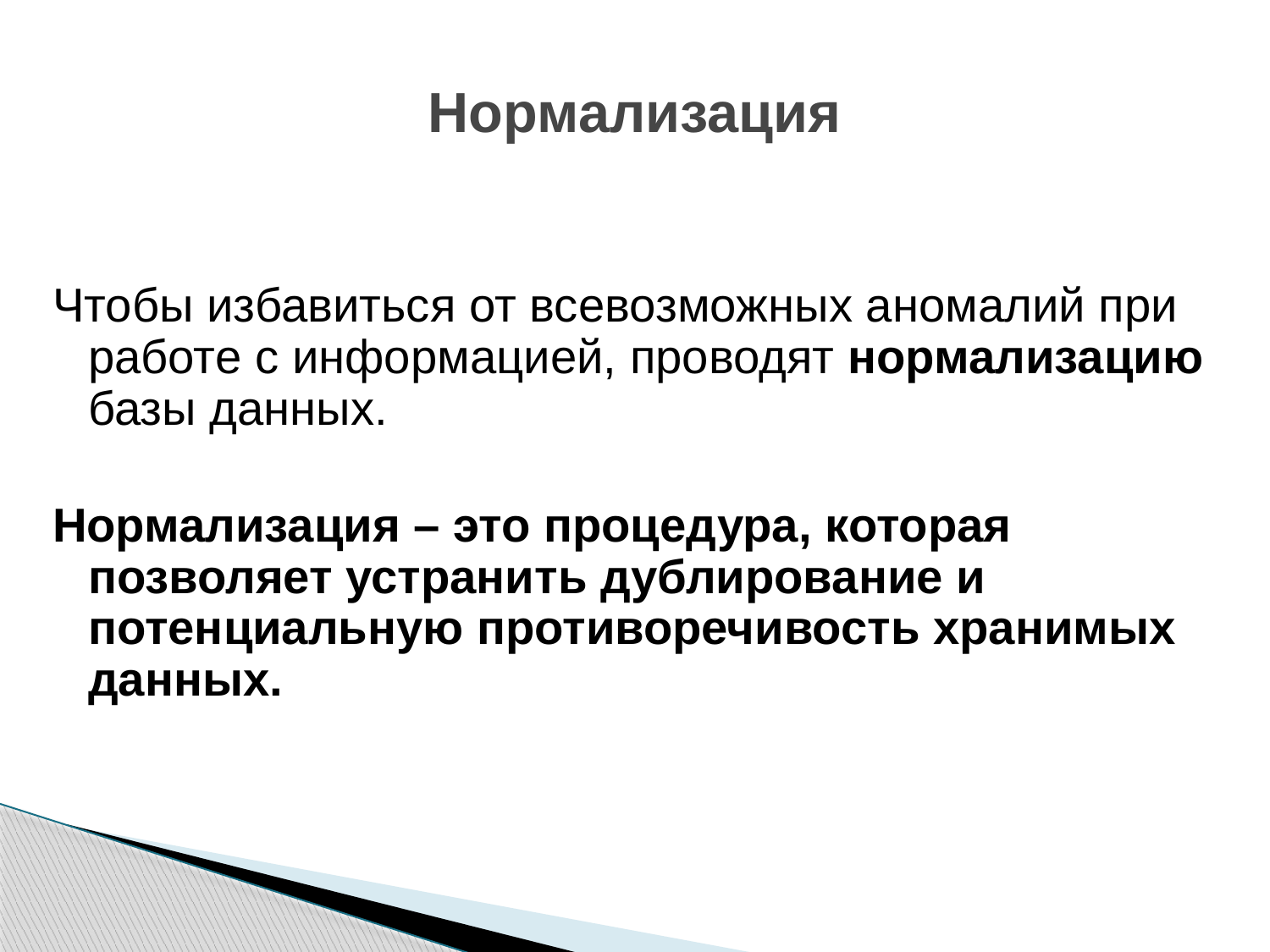

# Нормализация
Чтобы избавиться от всевозможных аномалий при работе с информацией, проводят нормализацию базы данных.

Нормализация – это процедура, которая позволяет устранить дублирование и потенциальную противоречивость хранимых данных.